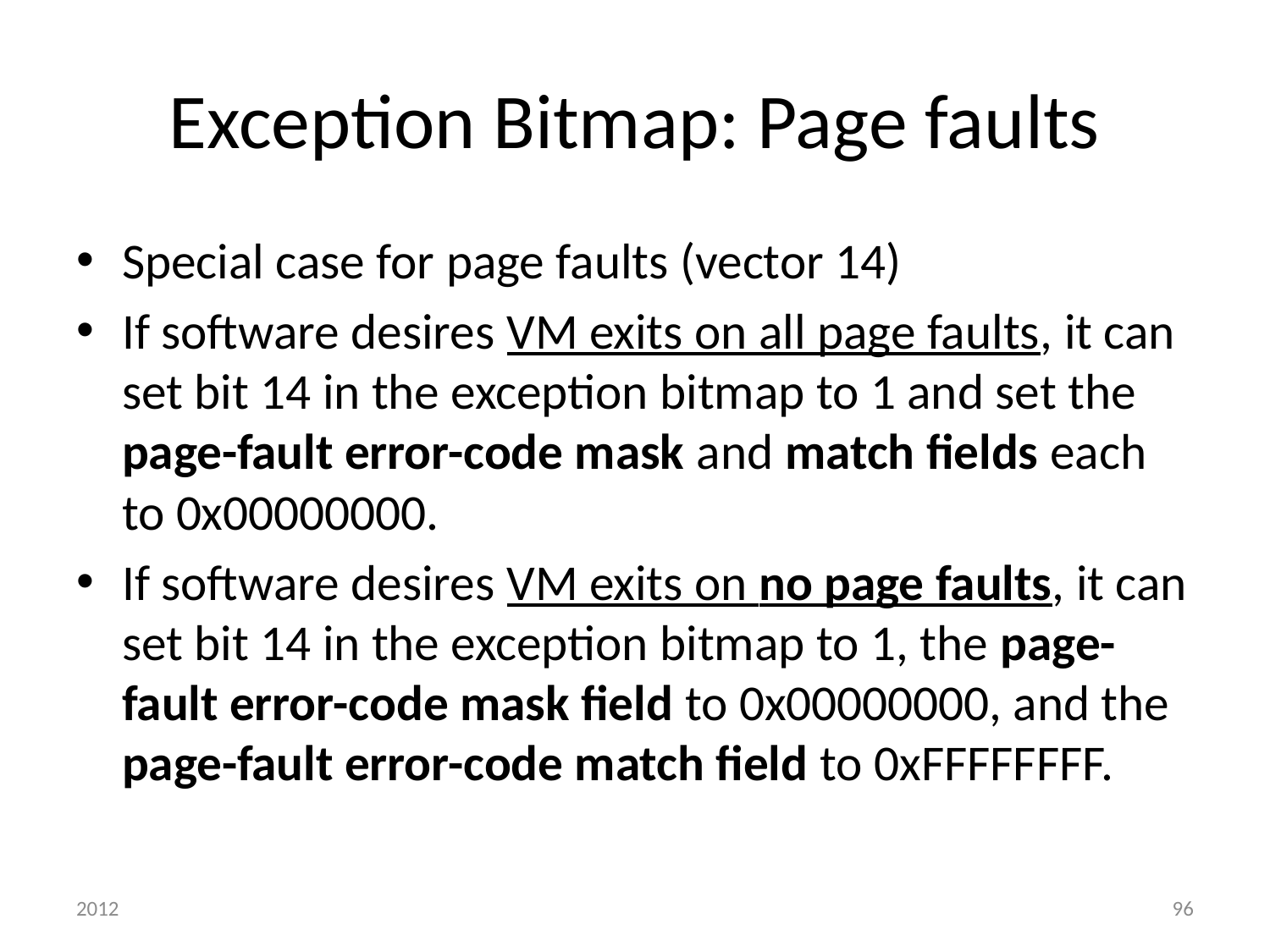

# Exception Bitmap: Page faults
Special case for page faults (vector 14)
If software desires VM exits on all page faults, it can set bit 14 in the exception bitmap to 1 and set the page-fault error-code mask and match fields each to 0x00000000.
If software desires VM exits on no page faults, it can set bit 14 in the exception bitmap to 1, the page-fault error-code mask field to 0x00000000, and the page-fault error-code match field to 0xFFFFFFFF.
2012

96